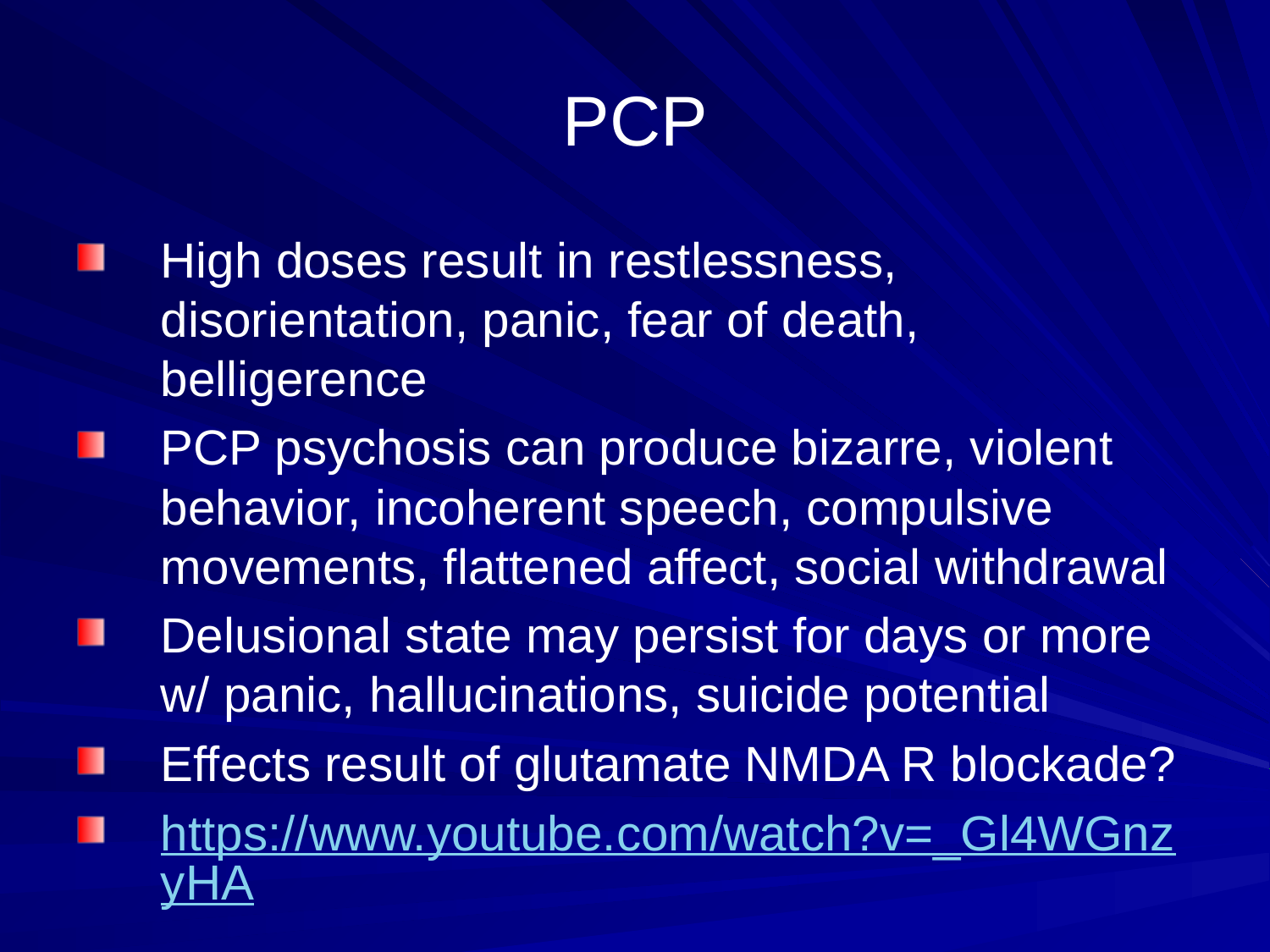

# PCP
High doses result in restlessness, disorientation, panic, fear of death, belligerence
PCP psychosis can produce bizarre, violent behavior, incoherent speech, compulsive movements, flattened affect, social withdrawal
Delusional state may persist for days or more w/ panic, hallucinations, suicide potential
Effects result of glutamate NMDA R blockade?
https://www.youtube.com/watch?v=_Gl4WGnzyHA